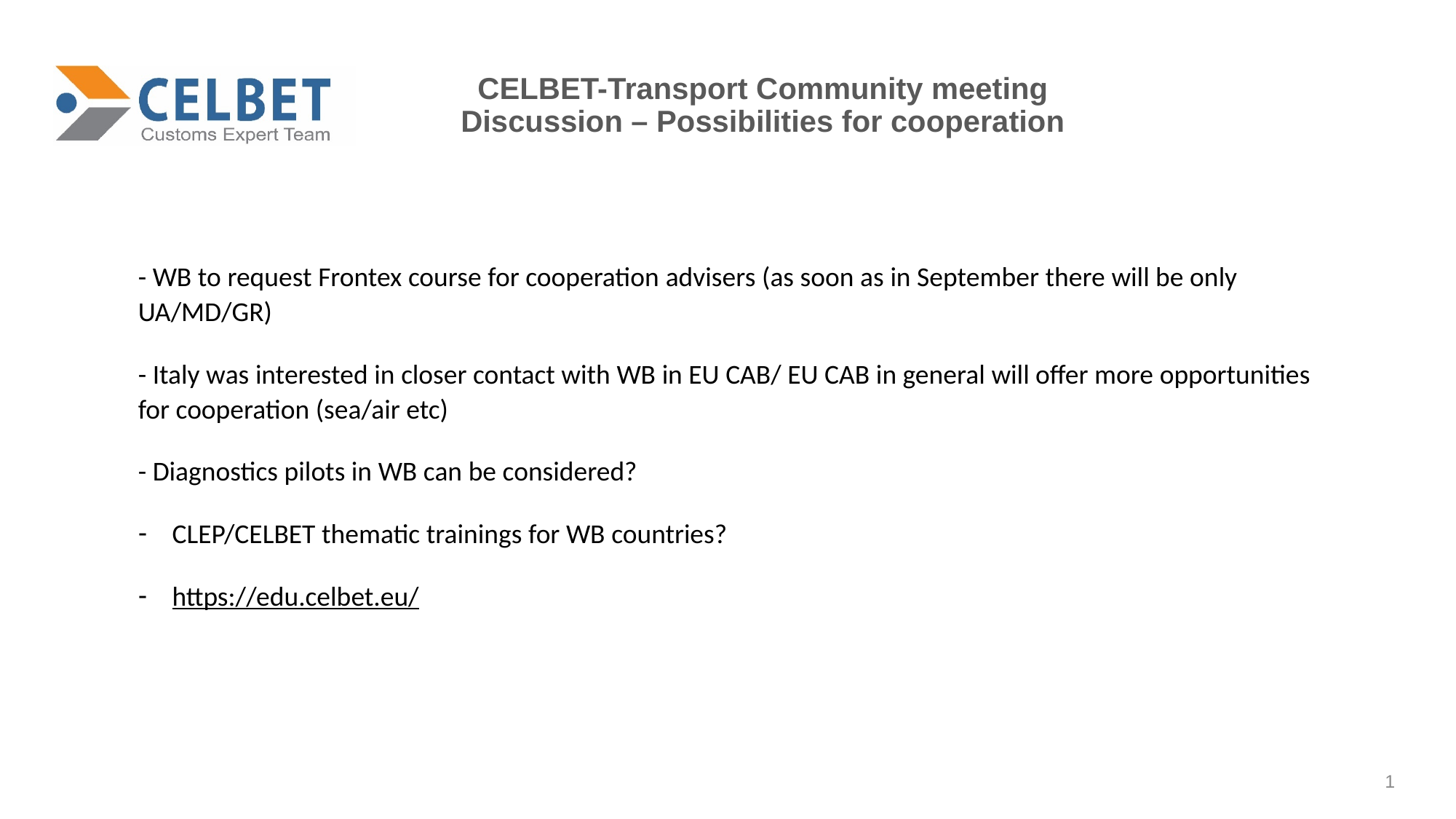

# CELBET-Transport Community meeting Discussion – Possibilities for cooperation
- WB to request Frontex course for cooperation advisers (as soon as in September there will be only UA/MD/GR)
- Italy was interested in closer contact with WB in EU CAB/ EU CAB in general will offer more opportunities for cooperation (sea/air etc)
- Diagnostics pilots in WB can be considered?
CLEP/CELBET thematic trainings for WB countries?
https://edu.celbet.eu/

1